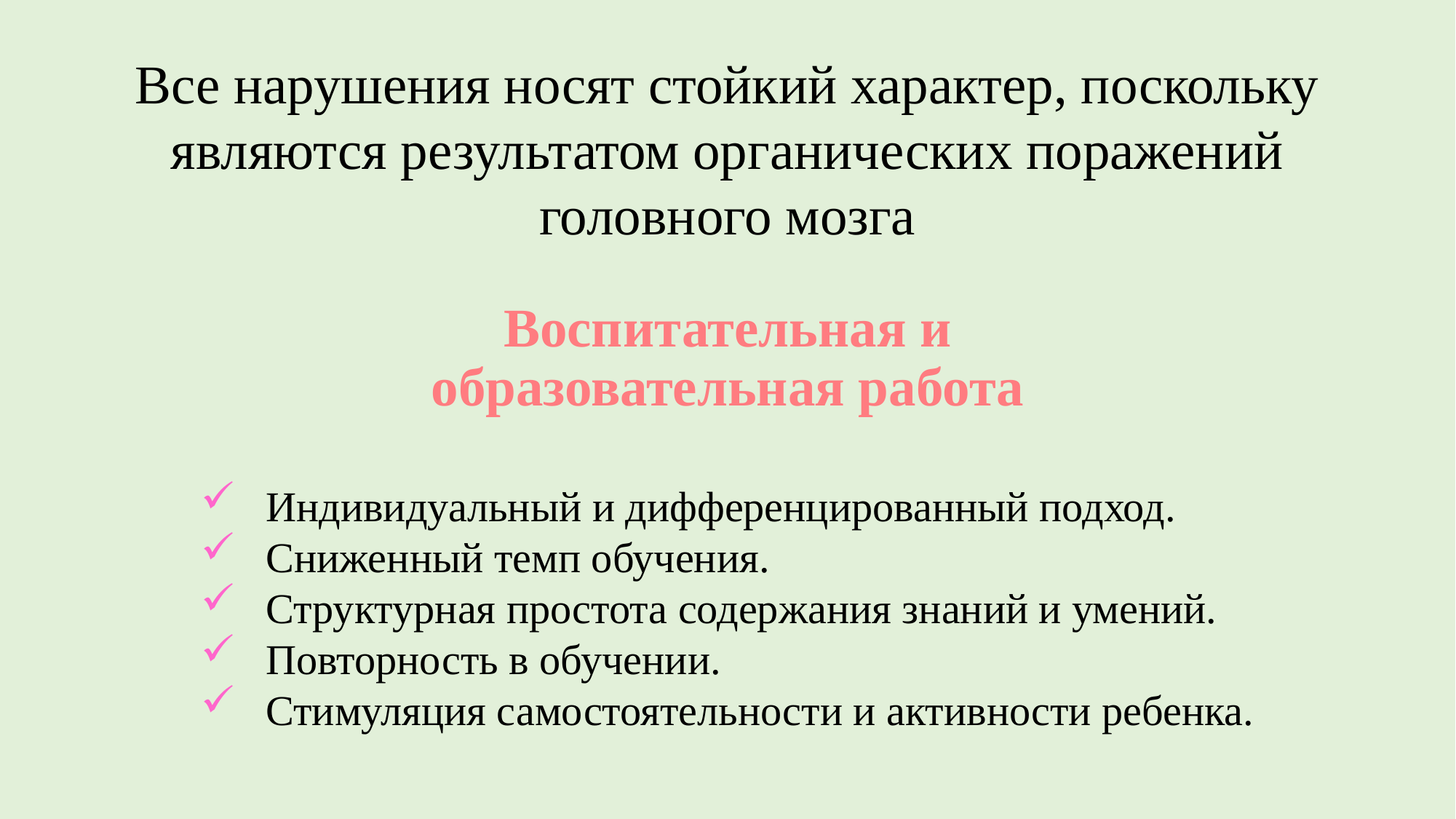

Все нарушения носят стойкий характер, поскольку являются результатом органических поражений головного мозга
Воспитательная и образовательная работа
 Индивидуальный и дифференцированный подход.
 Сниженный темп обучения.
 Структурная простота содержания знаний и умений.
 Повторность в обучении.
 Стимуляция самостоятельности и активности ребенка.